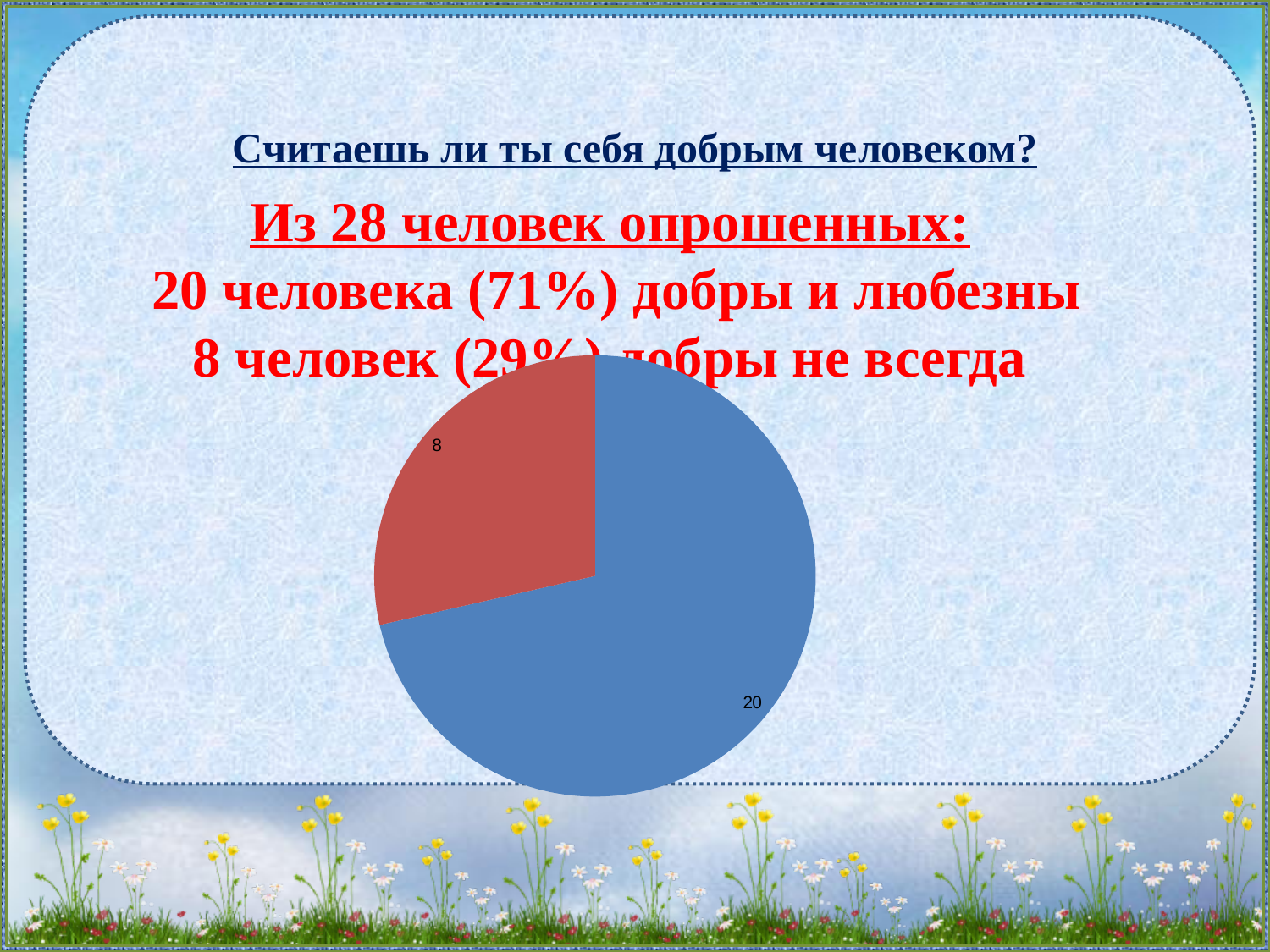

Считаешь ли ты себя добрым человеком?

Из 28 человек опрошенных:
 20 человека (71%) добры и любезны
8 человек (29%) добры не всегда

### Chart

| Category | Продажи |
|---|---|
| Кв. 1 | 20.0 |
| Кв. 2 | 8.0 |

### Chart

| Category |
|---|